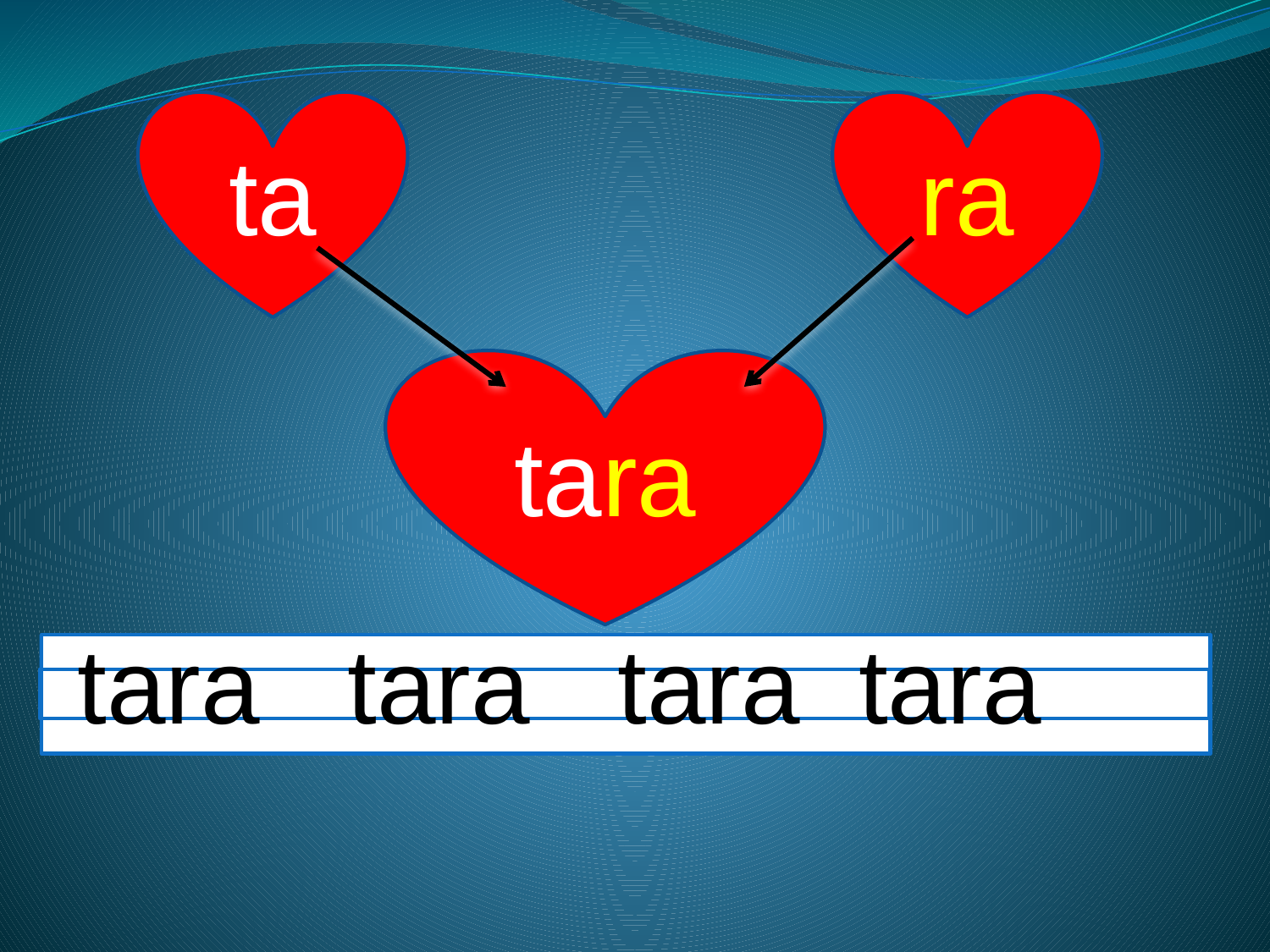

ta
ra

tara

  tara   tara   tara  tara